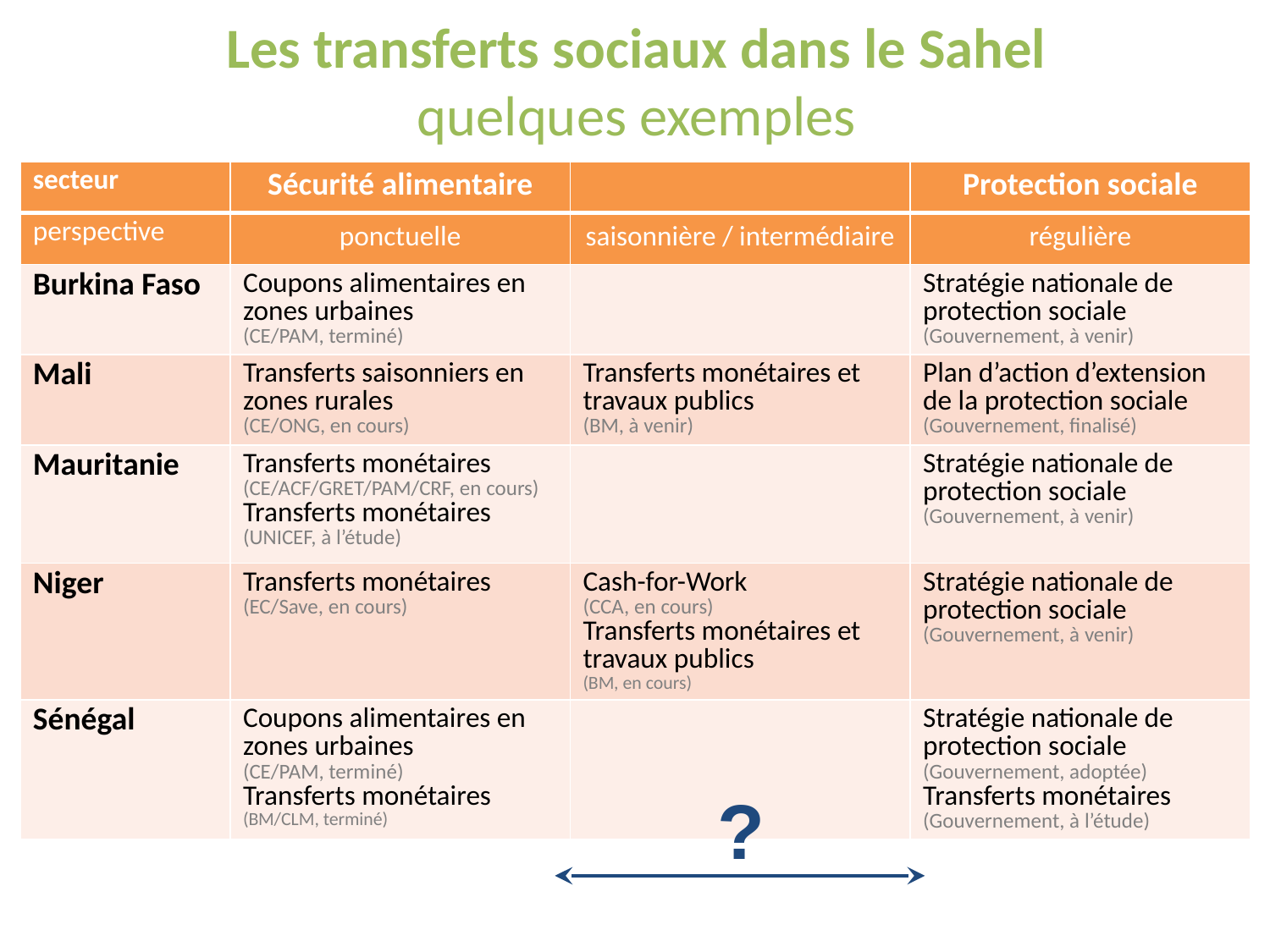

# Les transferts sociaux dans le Sahel quelques exemples
| secteur | Sécurité alimentaire |  | Protection sociale |
| --- | --- | --- | --- |
| perspective | ponctuelle | saisonnière / intermédiaire | régulière |
| Burkina Faso | Coupons alimentaires en zones urbaines (CE/PAM, terminé) |  | Stratégie nationale de protection sociale (Gouvernement, à venir) |
| Mali | Transferts saisonniers en zones rurales (CE/ONG, en cours) | Transferts monétaires et travaux publics (BM, à venir) | Plan d’action d’extension de la protection sociale (Gouvernement, finalisé) |
| Mauritanie | Transferts monétaires (CE/ACF/GRET/PAM/CRF, en cours) Transferts monétaires (UNICEF, à l’étude) |  | Stratégie nationale de protection sociale (Gouvernement, à venir) |
| Niger | Transferts monétaires (EC/Save, en cours) | Cash-for-Work (CCA, en cours) Transferts monétaires et travaux publics (BM, en cours) | Stratégie nationale de protection sociale (Gouvernement, à venir) |
| Sénégal | Coupons alimentaires en zones urbaines (CE/PAM, terminé) Transferts monétaires (BM/CLM, terminé) |  | Stratégie nationale de protection sociale (Gouvernement, adoptée) Transferts monétaires (Gouvernement, à l’étude) |
?